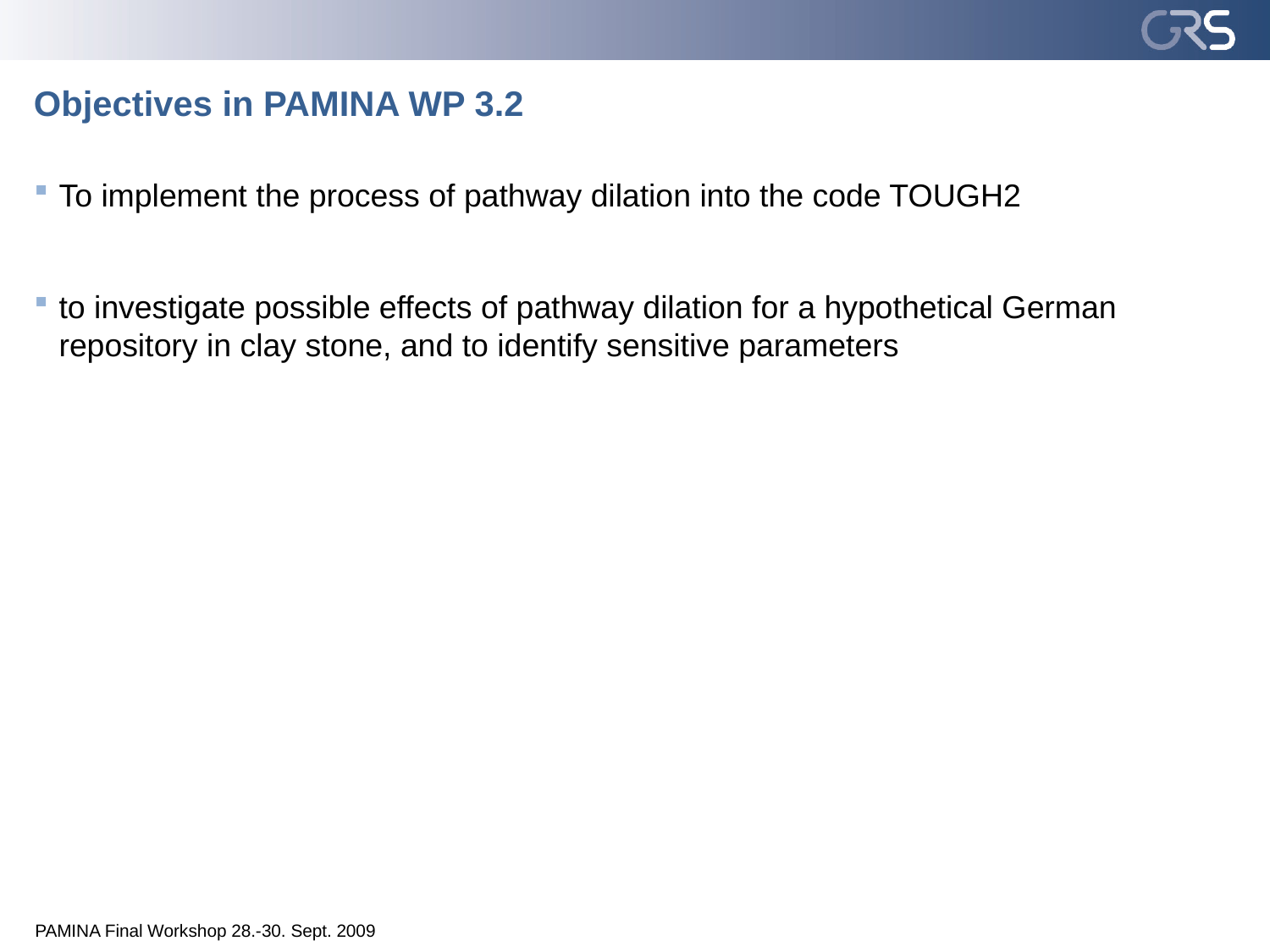

# Objectives in PAMINA WP 3.2
To implement the process of pathway dilation into the code TOUGH2

to investigate possible effects of pathway dilation for a hypothetical German repository in clay stone, and to identify sensitive parameters

PAMINA Final Workshop 28.-30. Sept. 2009